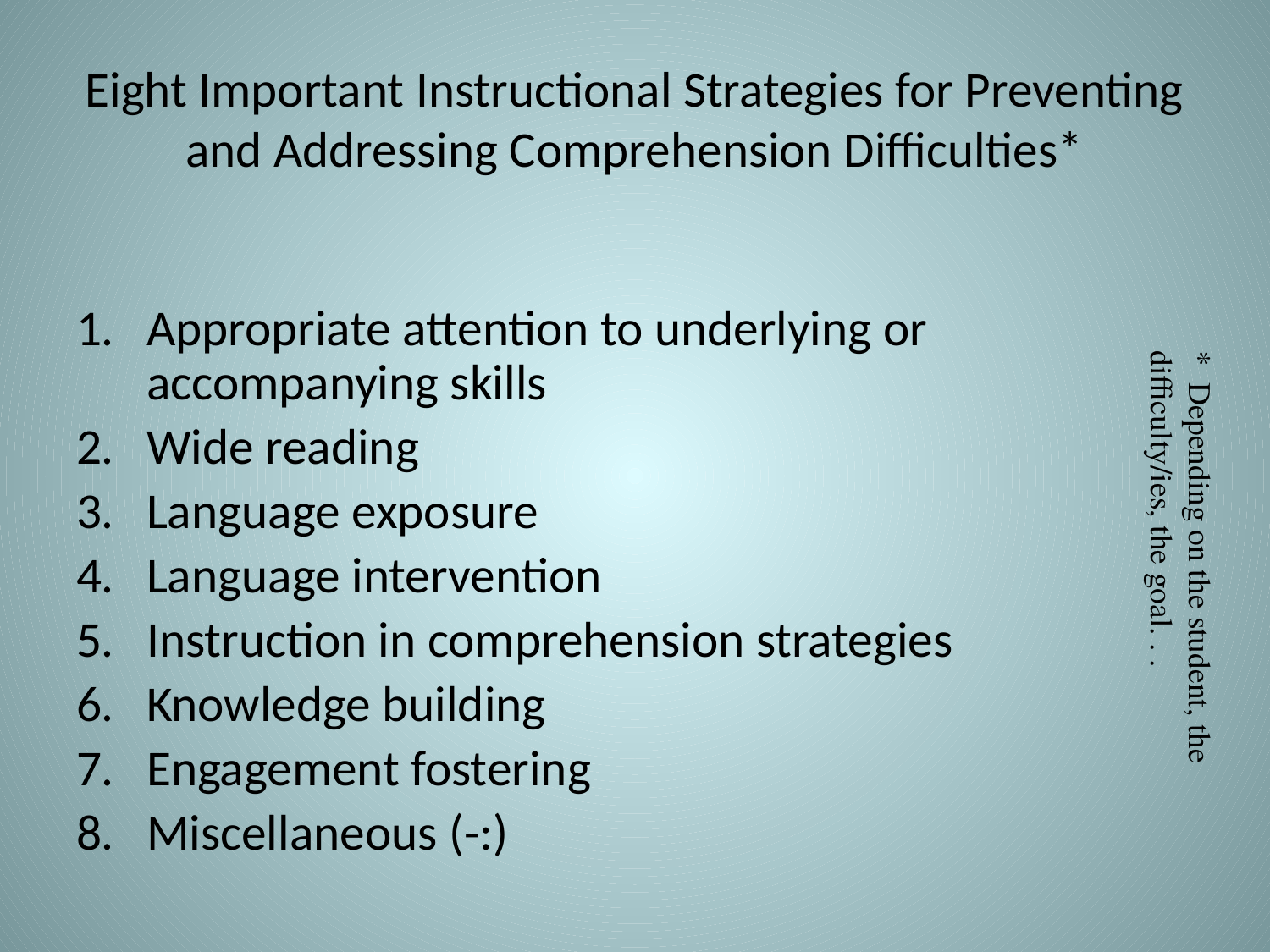

# Eight Important Instructional Strategies for Preventing and Addressing Comprehension Difficulties*
1.	Appropriate attention to underlying or accompanying skills
2.	Wide reading
3.	Language exposure
4.	Language intervention
5.	Instruction in comprehension strategies
6.	Knowledge building
7.	Engagement fostering
8.	Miscellaneous (-:)
*  Depending on the student, the difficulty/ies, the goal. . .